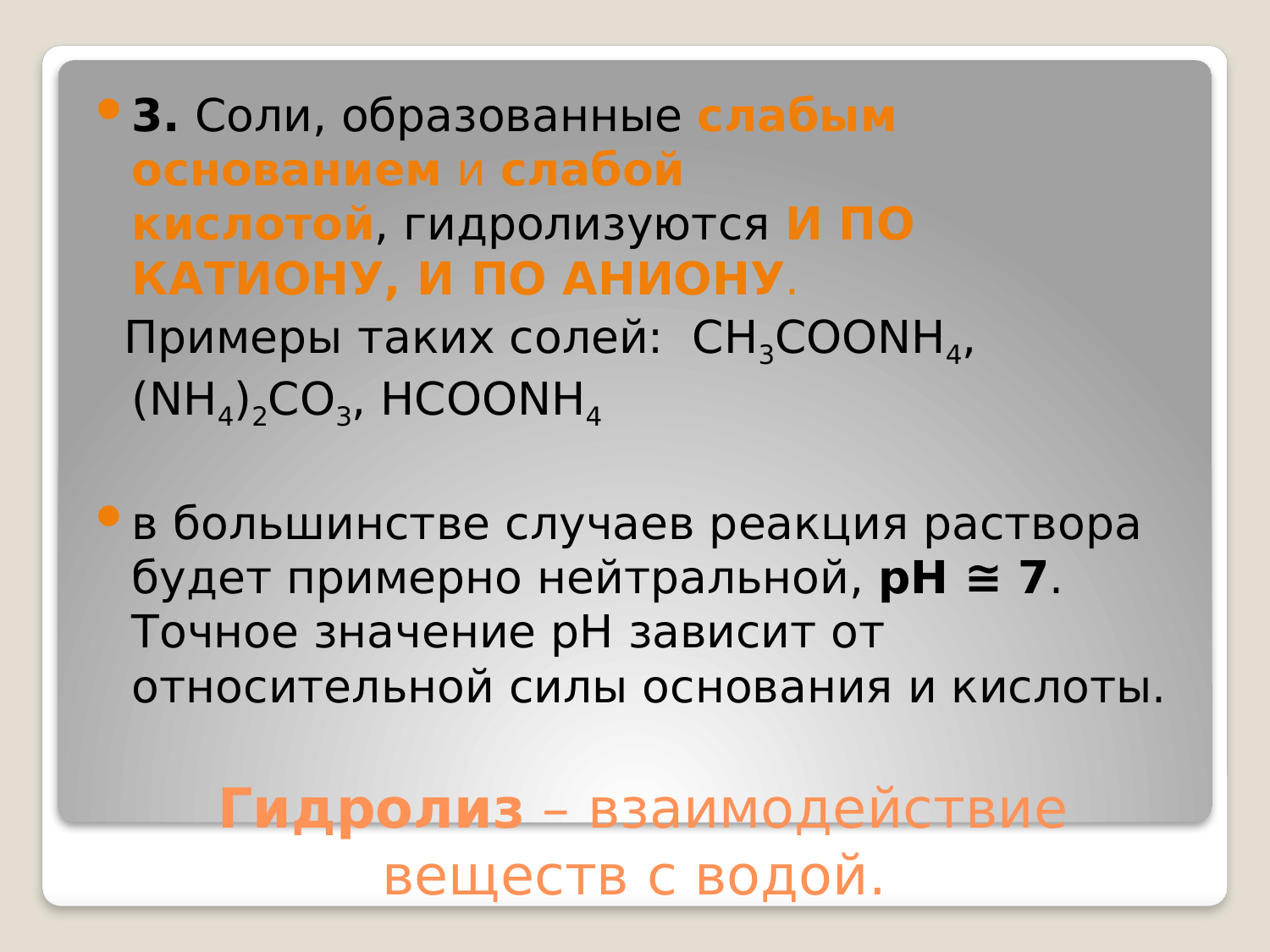

3. Соли, образованные слабым основанием и слабой кислотой, гидролизуются И ПО КАТИОНУ, И ПО АНИОНУ.
  Примеры таких солей:  CH3COONH4, (NH4)2CO3, HCOONH4

в большинстве случаев реакция раствора будет примерно нейтральной, рН ≅ 7. Точное значение рН зависит от относительной силы основания и кислоты.

# Гидролиз – взаимодействие веществ с водой.